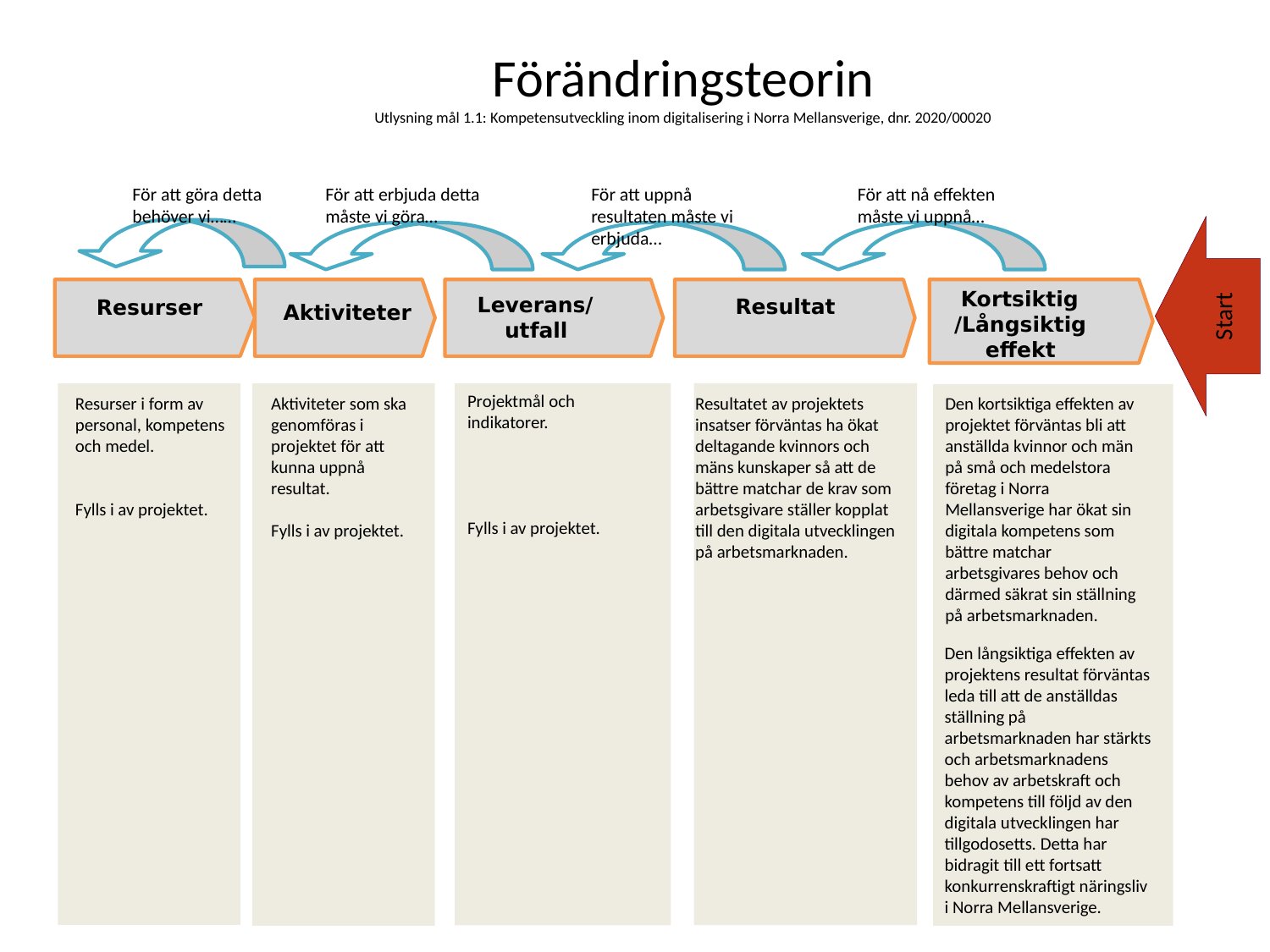

# Förändringsteorin Utlysning mål 1.1: Kompetensutveckling inom digitalisering i Norra Mellansverige, dnr. 2020/00020
För att göra detta behöver vi……
För att erbjuda detta måste vi göra…
För att uppnå resultaten måste vi erbjuda…
För att nå effekten måste vi uppnå…
Start

Kortsiktig /Långsiktig effekt
Leverans/ utfall
Resultat
Resurser
Aktiviteter

Projektmål och indikatorer.

Fylls i av projektet.

Resurser i form av personal, kompetens och medel.

Fylls i av projektet.

Aktiviteter som ska genomföras i projektet för att kunna uppnå resultat.

Fylls i av projektet.
Resultatet av projektets insatser förväntas ha ökat deltagande kvinnors och mäns kunskaper så att de bättre matchar de krav som arbetsgivare ställer kopplat till den digitala utvecklingen på arbetsmarknaden.
Den kortsiktiga effekten av projektet förväntas bli att anställda kvinnor och män på små och medelstora företag i Norra Mellansverige har ökat sin digitala kompetens som bättre matchar arbetsgivares behov och därmed säkrat sin ställning på arbetsmarknaden.
Den långsiktiga effekten av projektens resultat förväntas leda till att de anställdas ställning på arbetsmarknaden har stärkts och arbetsmarknadens behov av arbetskraft och kompetens till följd av den digitala utvecklingen har tillgodosetts. Detta har bidragit till ett fortsatt konkurrenskraftigt näringsliv i Norra Mellansverige.